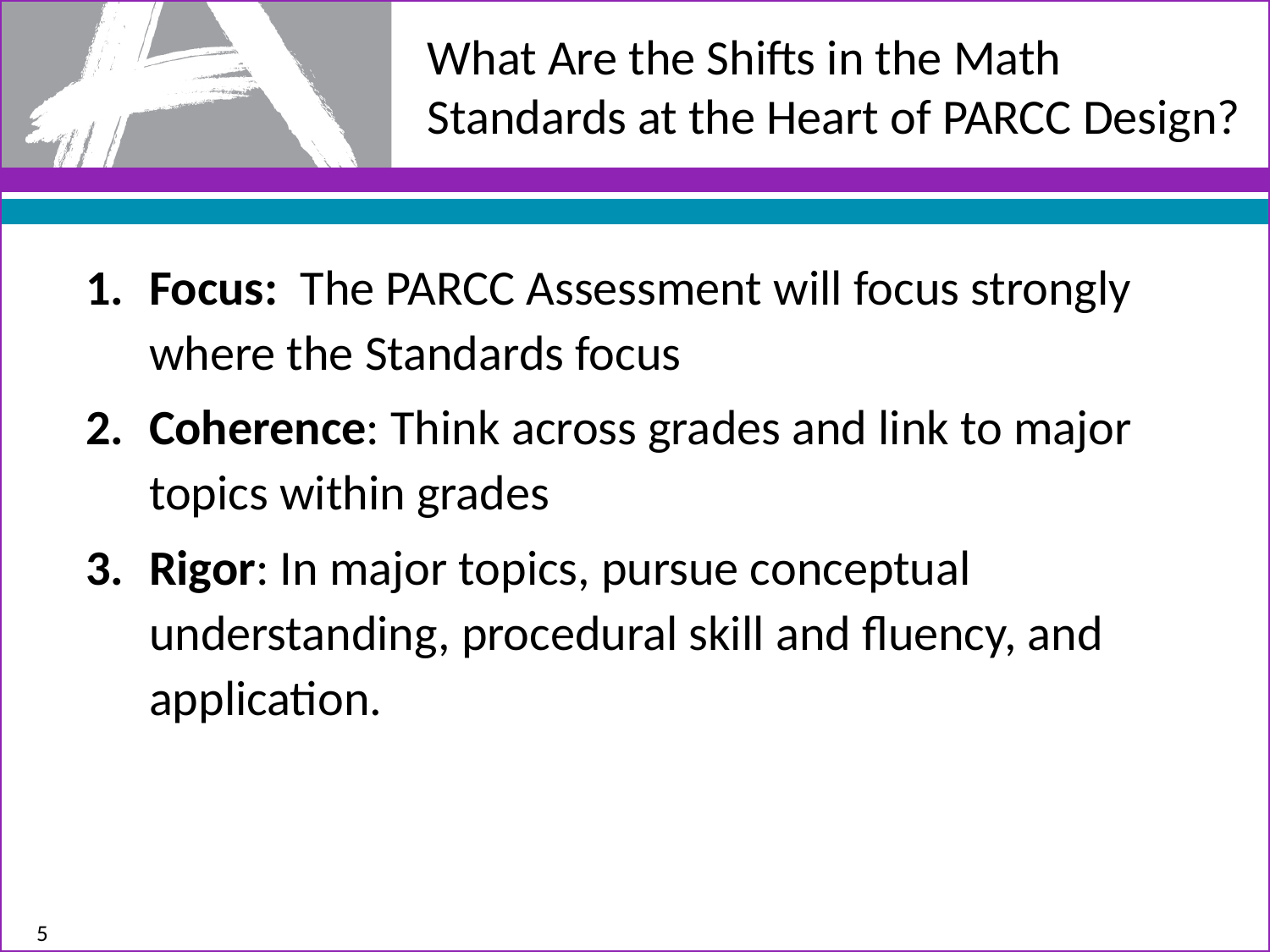

# What Are the Shifts in the Math Standards at the Heart of PARCC Design?
Focus:  The PARCC Assessment will focus strongly where the Standards focus
Coherence: Think across grades and link to major topics within grades
Rigor: In major topics, pursue conceptual understanding, procedural skill and fluency, and application.
5